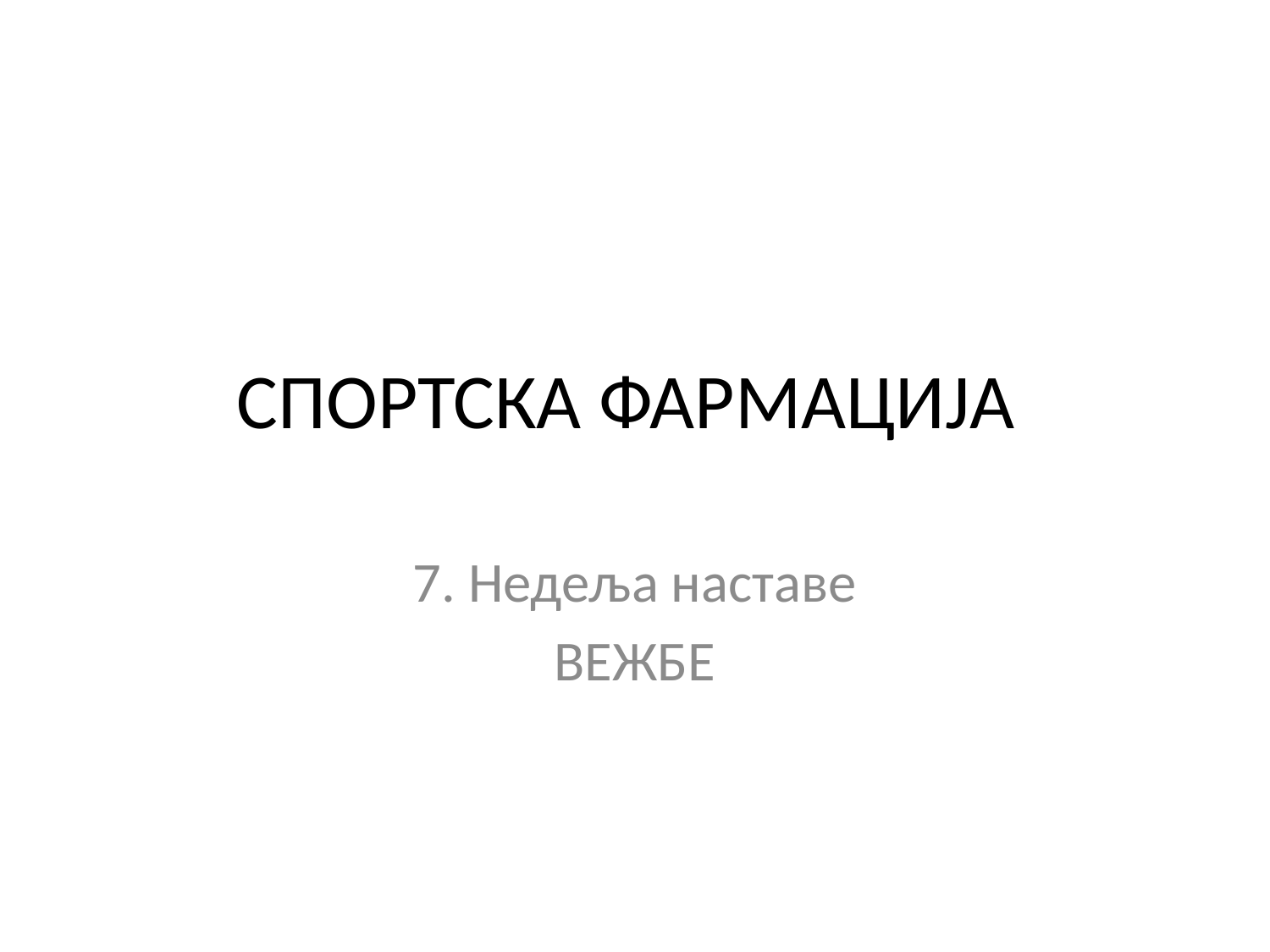

# СПОРТСКА ФАРМАЦИЈА
7. Недеља наставе
ВЕЖБЕ